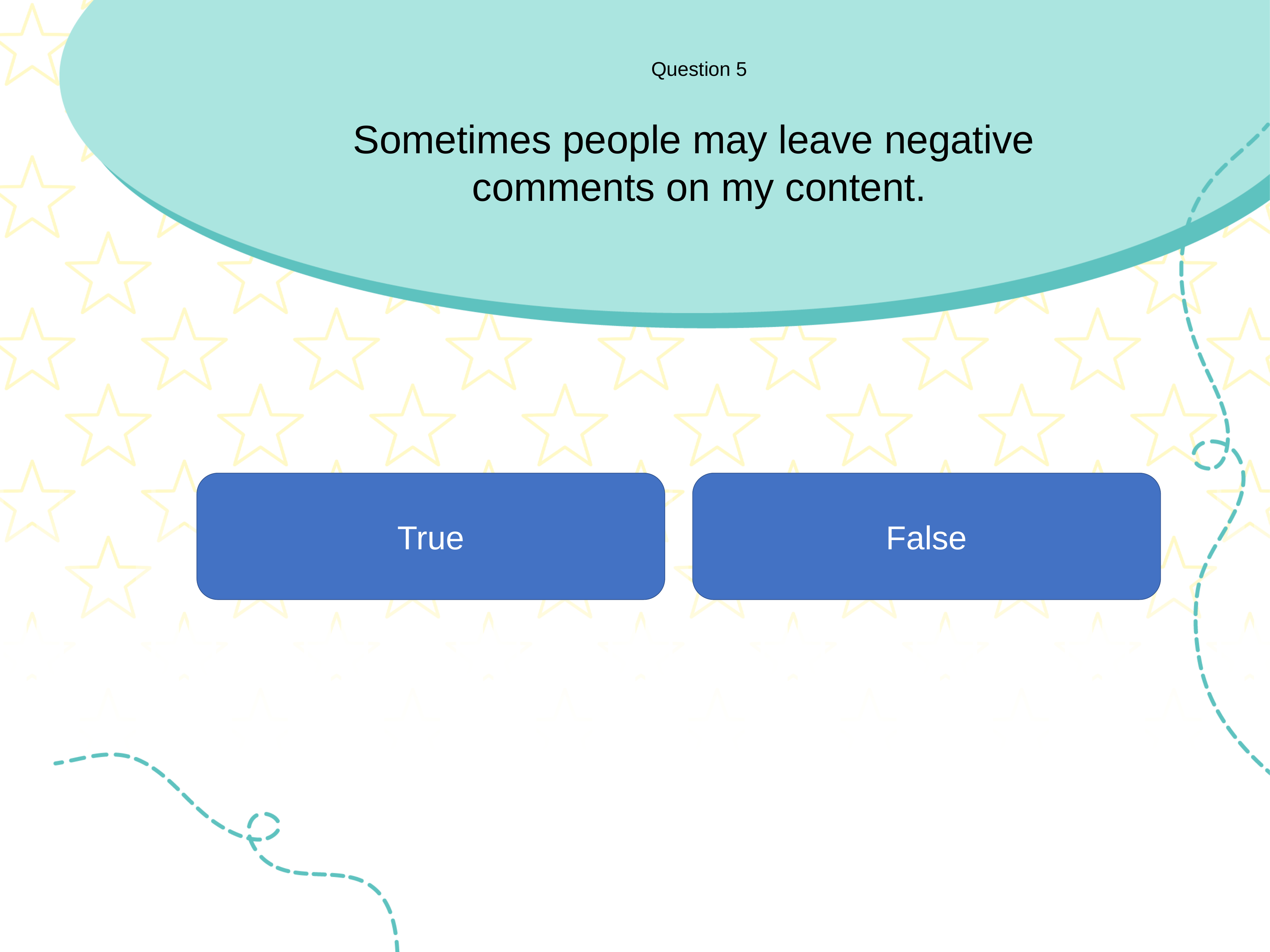

Question 5
Sometimes people may leave negative
comments on my content.
True
False